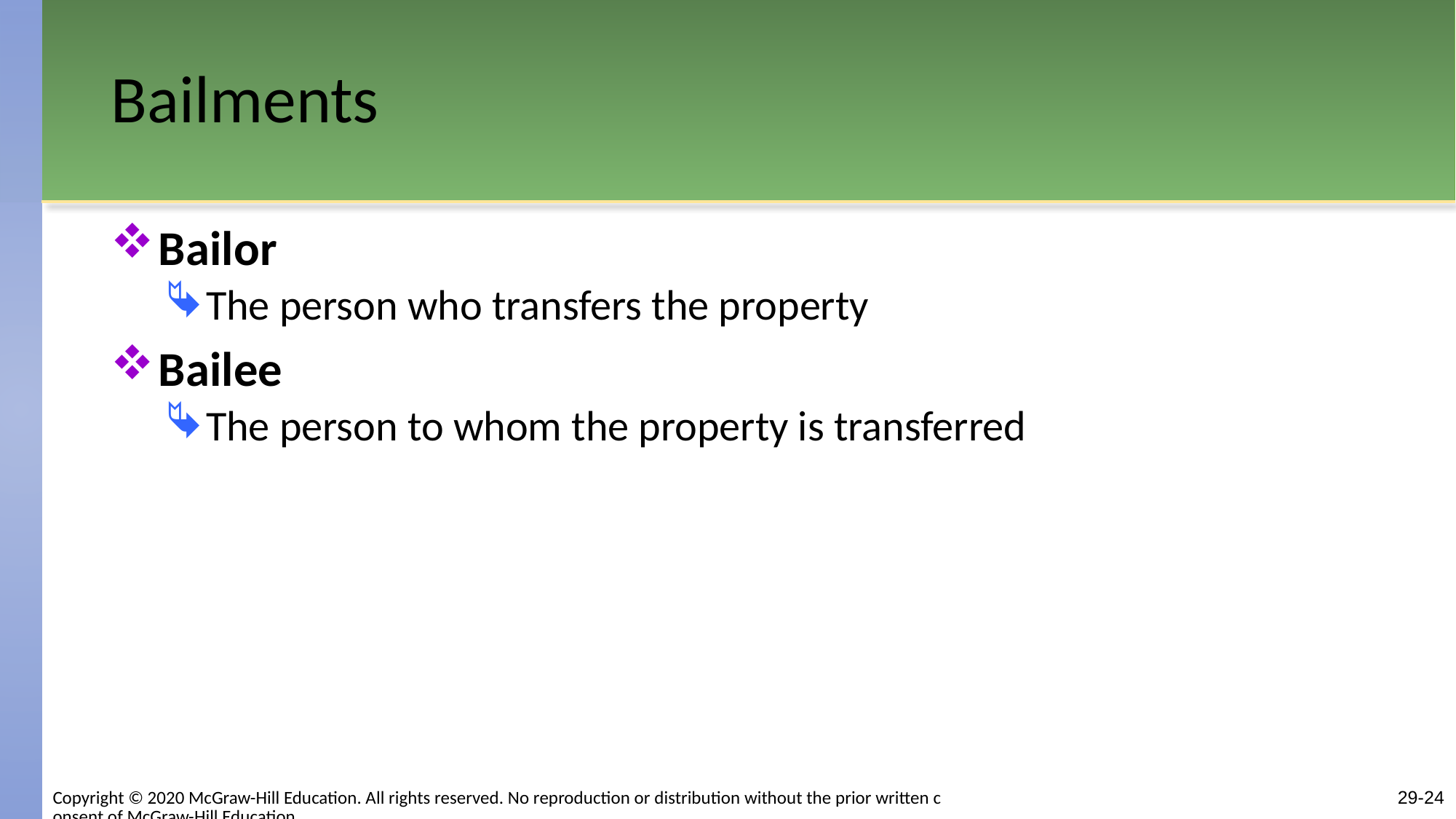

# Bailments
Bailor
The person who transfers the property
Bailee
The person to whom the property is transferred

Copyright © 2020 McGraw-Hill Education. All rights reserved. No reproduction or distribution without the prior written consent of McGraw-Hill Education.
29-24